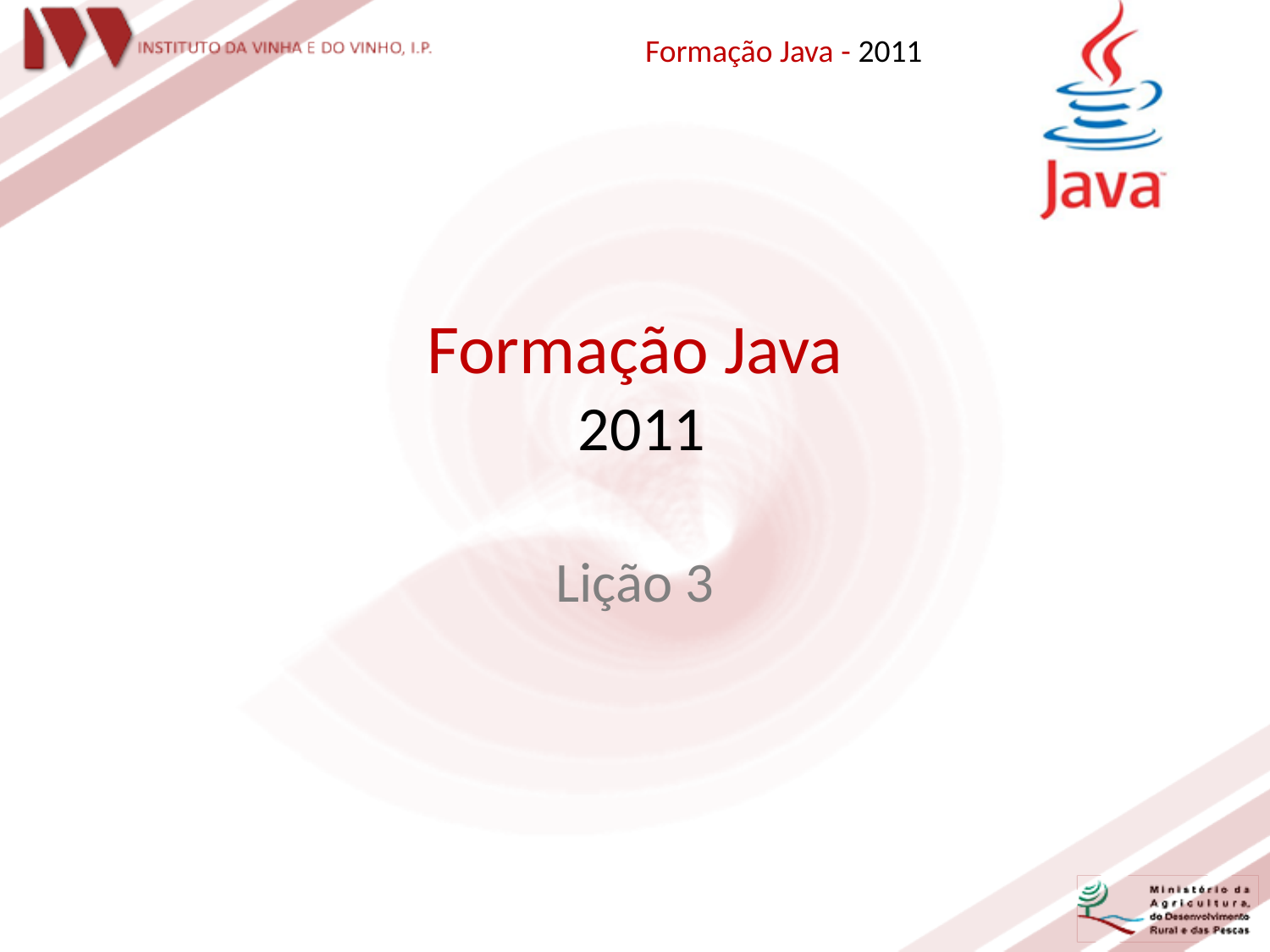

Formação Java - 2011
# Formação Java 2011
Lição 3